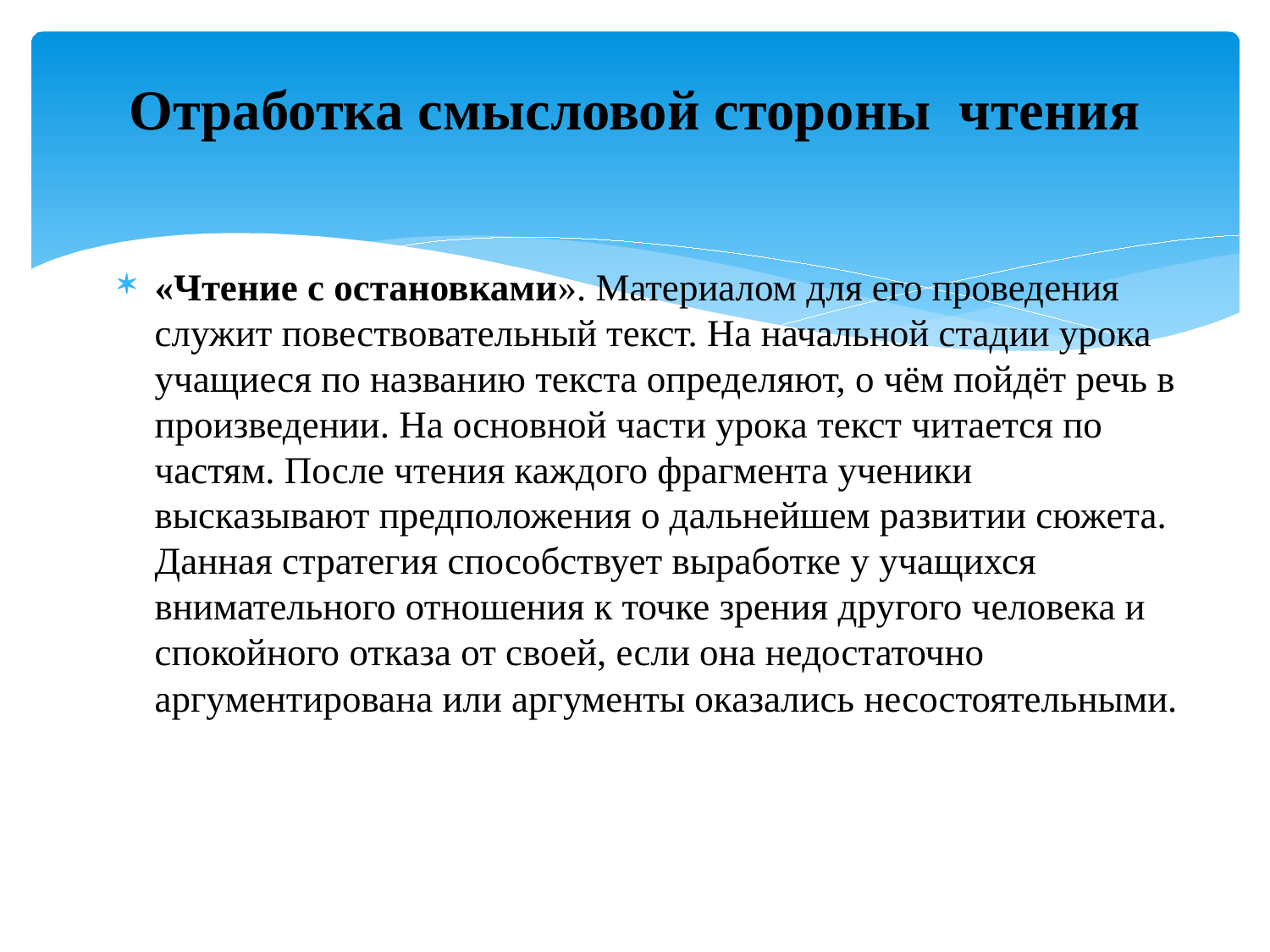

# Отработка смысловой стороны  чтения
«Чтение с остановками». Материалом для его проведения служит повествовательный текст. На начальной стадии урока учащиеся по названию текста определяют, о чём пойдёт речь в произведении. На основной части урока текст читается по частям. После чтения каждого фрагмента ученики высказывают предположения о дальнейшем развитии сюжета. Данная стратегия способствует выработке у учащихся внимательного отношения к точке зрения другого человека и спокойного отказа от своей, если она недостаточно аргументирована или аргументы оказались несостоятельными.